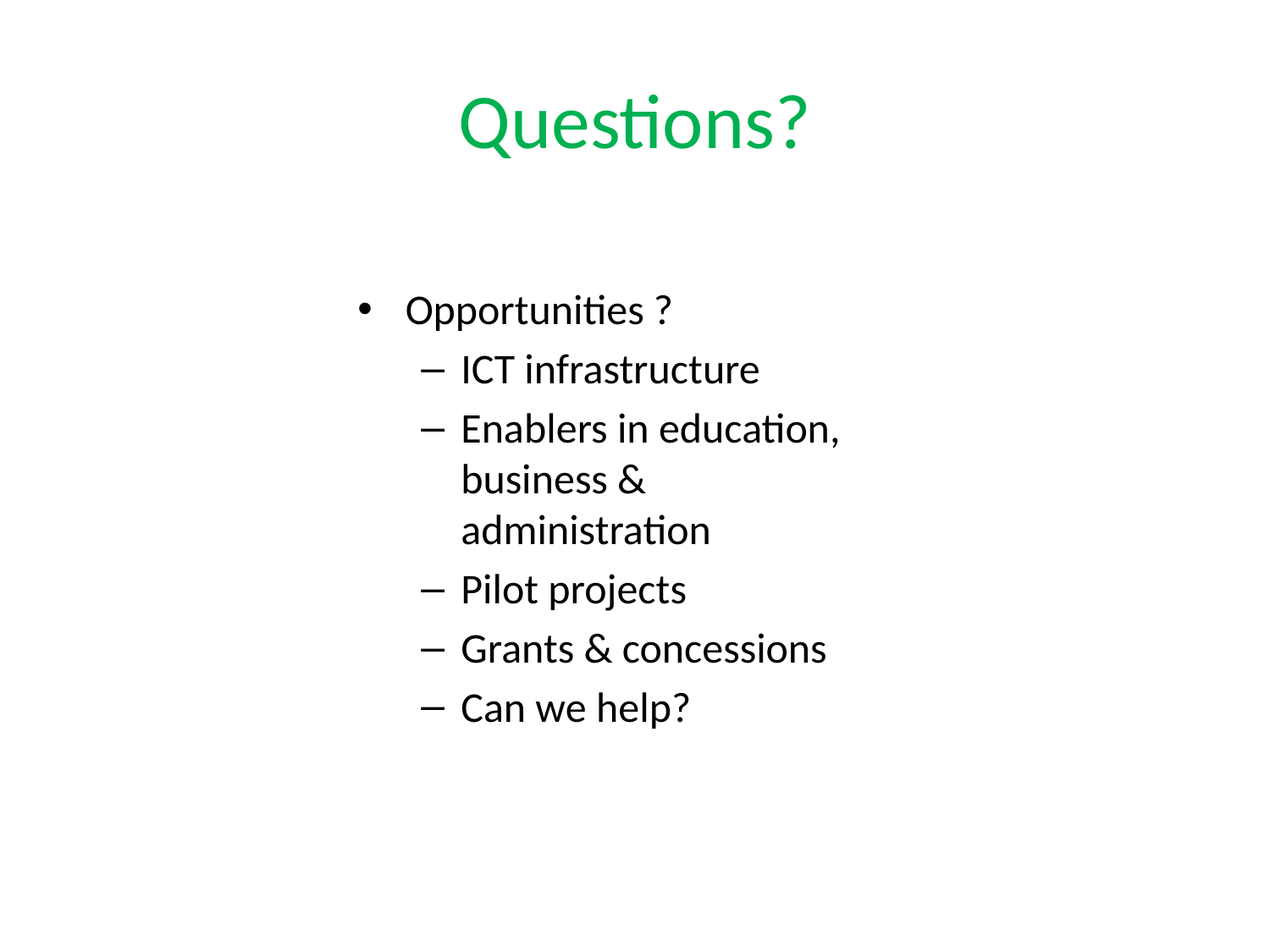

# Questions?
Opportunities ?
ICT infrastructure
Enablers in education, business & administration
Pilot projects
Grants & concessions
Can we help?